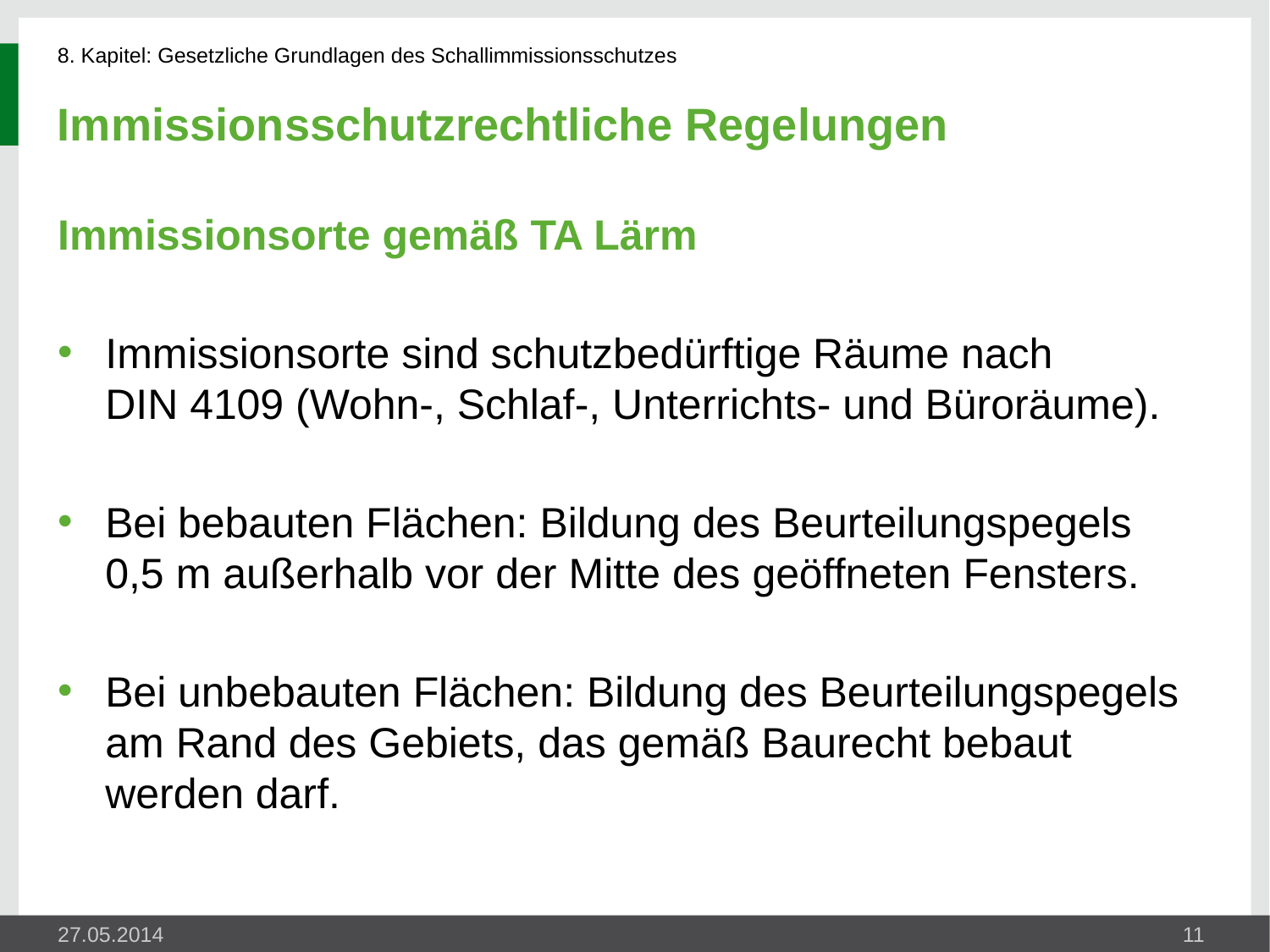

# Immissionsschutzrechtliche Regelungen
Immissionsorte gemäß TA Lärm

Immissionsorte sind schutzbedürftige Räume nach
DIN 4109 (Wohn-, Schlaf-, Unterrichts- und Büroräume).

Bei bebauten Flächen: Bildung des Beurteilungspegels
0,5 m außerhalb vor der Mitte des geöffneten Fensters.

Bei unbebauten Flächen: Bildung des Beurteilungspegels am Rand des Gebiets, das gemäß Baurecht bebaut werden darf.
27.05.2014
11